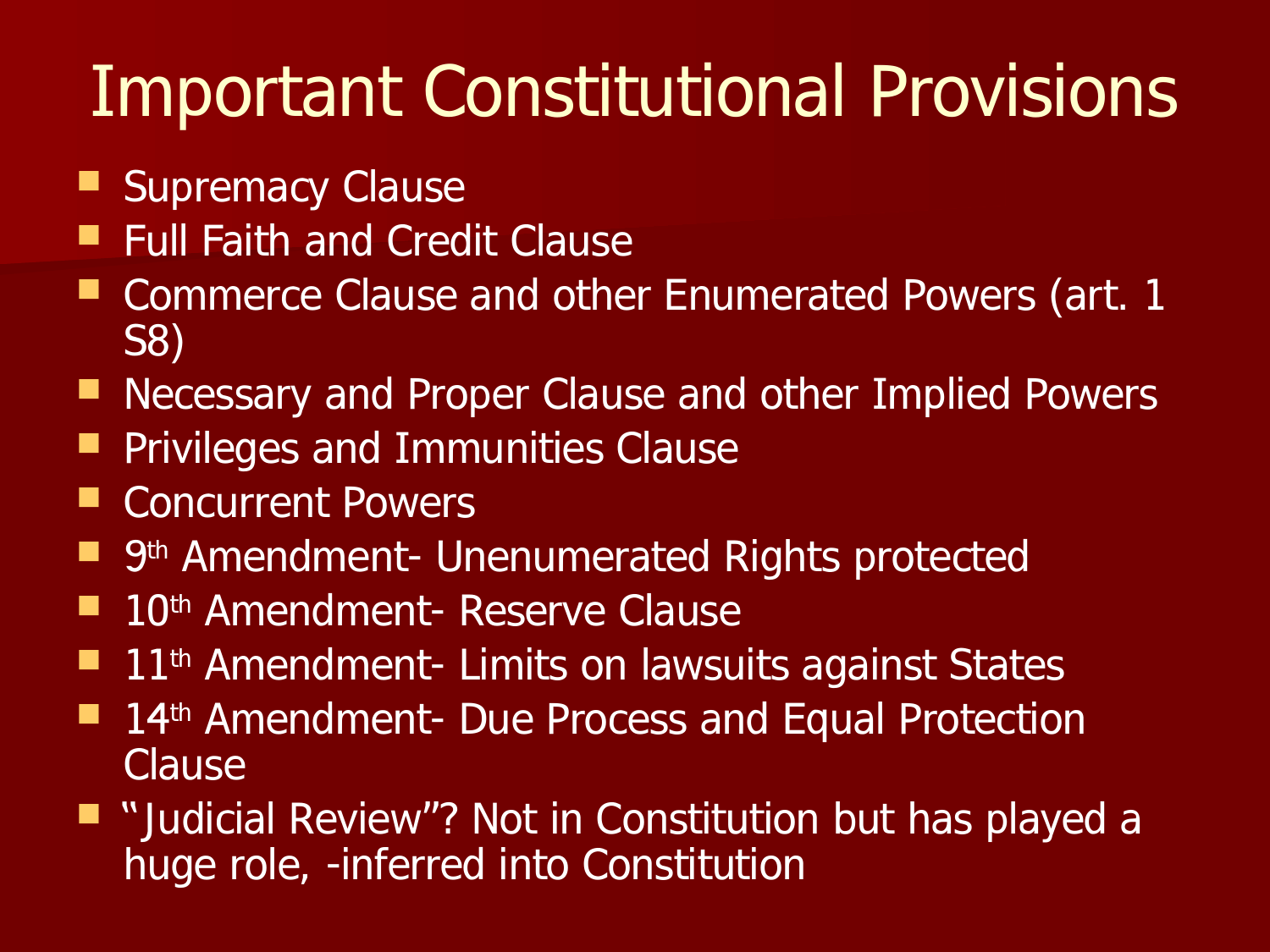

# Important Constitutional Provisions
Supremacy Clause
Full Faith and Credit Clause
Commerce Clause and other Enumerated Powers (art. 1 S8)
Necessary and Proper Clause and other Implied Powers
Privileges and Immunities Clause
Concurrent Powers
9th Amendment- Unenumerated Rights protected
10th Amendment- Reserve Clause
11th Amendment- Limits on lawsuits against States
14th Amendment- Due Process and Equal Protection Clause
“Judicial Review”? Not in Constitution but has played a huge role, -inferred into Constitution